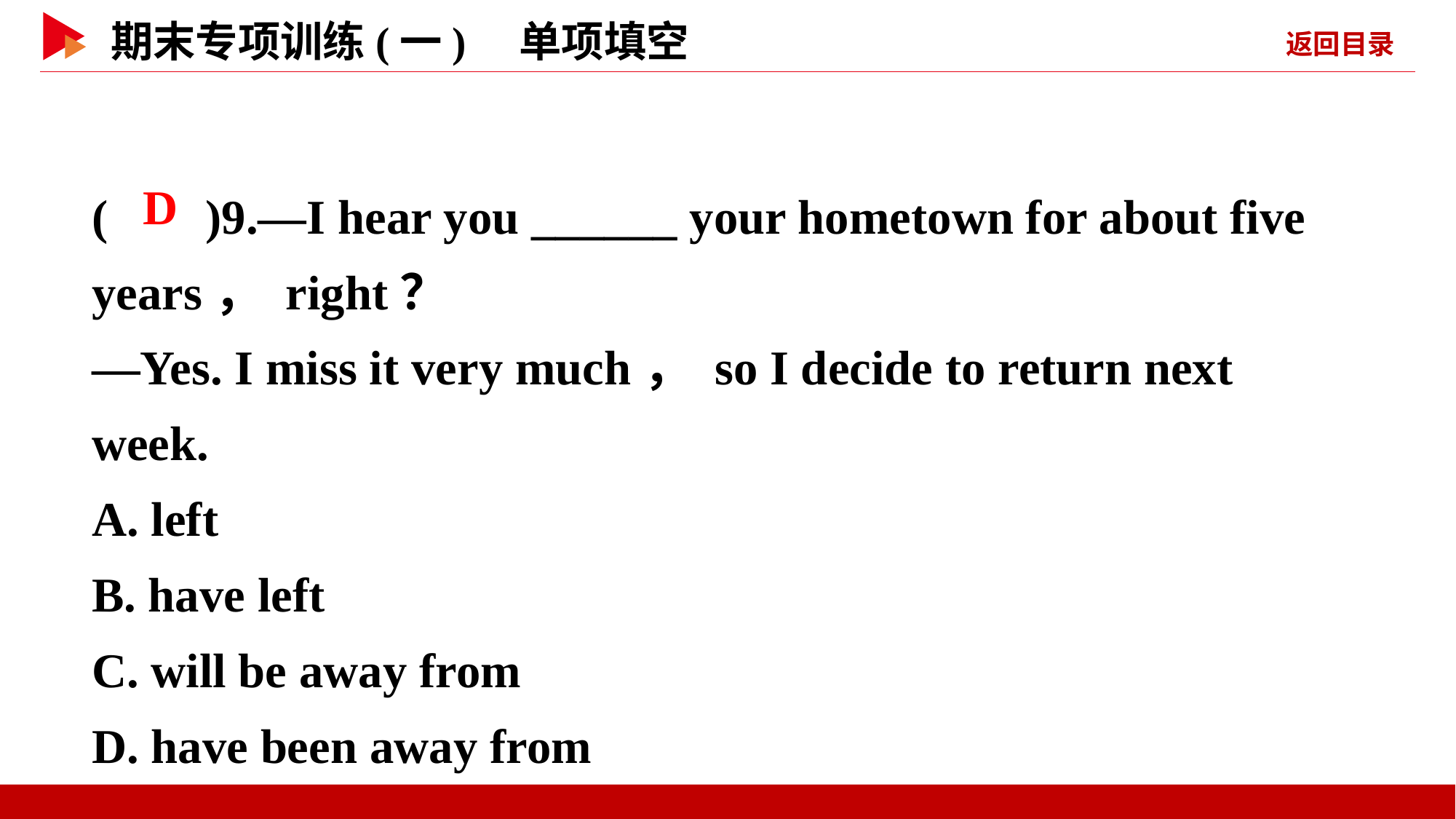

(        )9.—I hear you ______ your hometown for about five years， right？
—Yes. I miss it very much， so I decide to return next week.
A. left
B. have left
C. will be away from
D. have been away from
   D